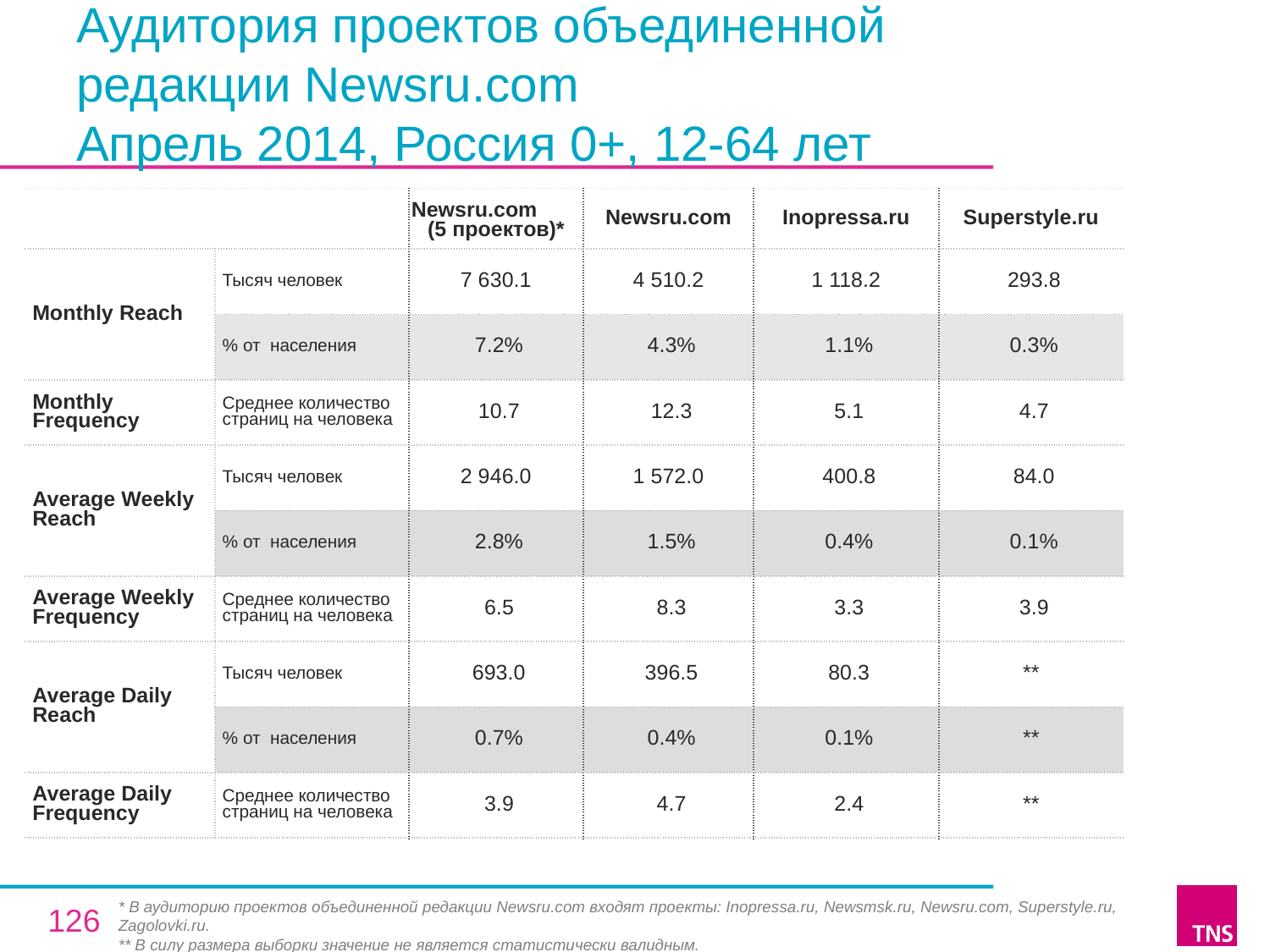

# Аудитория проектов объединенной
редакции Newsru.com
Апрель 2014, Россия 0+, 12-64 лет
|  |  | Newsru.com (5 проектов)\* | Newsru.com | Inopressa.ru | Superstyle.ru |
| --- | --- | --- | --- | --- | --- |
| Monthly Reach | Тысяч человек | 7 630.1 | 4 510.2 | 1 118.2 | 293.8 |
|  | % от населения | 7.2% | 4.3% | 1.1% | 0.3% |
| Monthly Frequency | Среднее количество страниц на человека | 10.7 | 12.3 | 5.1 | 4.7 |
| Average Weekly Reach | Тысяч человек | 2 946.0 | 1 572.0 | 400.8 | 84.0 |
|  | % от населения | 2.8% | 1.5% | 0.4% | 0.1% |
| Average Weekly Frequency | Среднее количество страниц на человека | 6.5 | 8.3 | 3.3 | 3.9 |
| Average Daily Reach | Тысяч человек | 693.0 | 396.5 | 80.3 | \*\* |
|  | % от населения | 0.7% | 0.4% | 0.1% | \*\* |
| Average Daily Frequency | Среднее количество страниц на человека | 3.9 | 4.7 | 2.4 | \*\* |
* В аудиторию проектов объединенной редакции Newsru.com входят проекты: Inopressa.ru, Newsmsk.ru, Newsru.com, Superstyle.ru, Zagolovki.ru.
** В силу размера выборки значение не является статистически валидным.
126